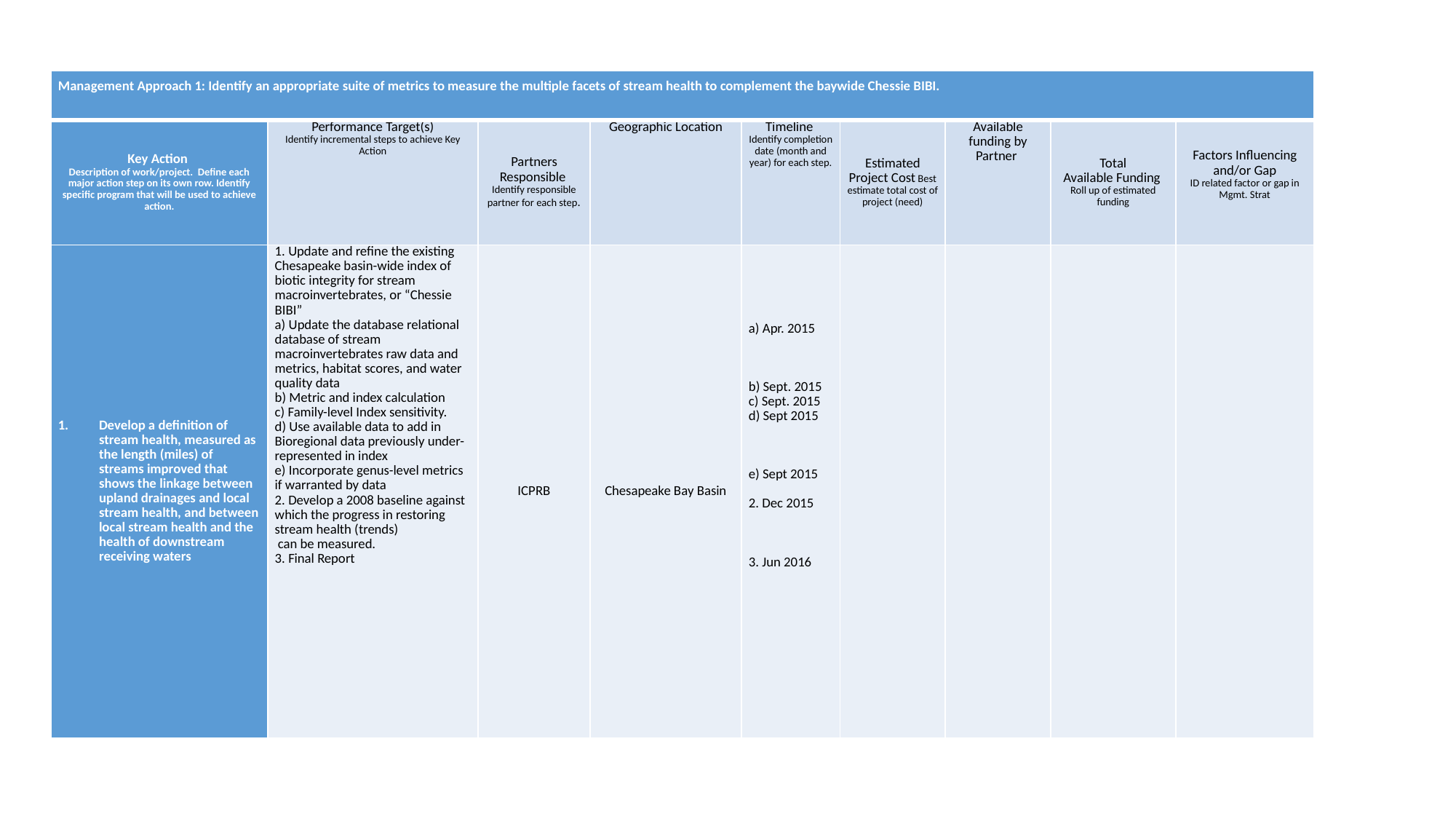

| Management Approach 1: Identify an appropriate suite of metrics to measure the multiple facets of stream health to complement the baywide Chessie BIBI. |  |  |  |  |  |  |  |  |
| --- | --- | --- | --- | --- | --- | --- | --- | --- |
| Key Action Description of work/project. Define each major action step on its own row. Identify specific program that will be used to achieve action. | Performance Target(s) Identify incremental steps to achieve Key Action | Partners Responsible Identify responsible partner for each step. | Geographic Location | Timeline Identify completion date (month and year) for each step. | Estimated Project Cost Best estimate total cost of project (need) | Available funding by Partner | Total Available Funding Roll up of estimated funding | Factors Influencing and/or Gap ID related factor or gap in Mgmt. Strat |
| Develop a definition of stream health, measured as the length (miles) of streams improved that shows the linkage between upland drainages and local stream health, and between local stream health and the health of downstream receiving waters | 1. Update and refine the existing Chesapeake basin-wide index of biotic integrity for stream macroinvertebrates, or “Chessie BIBI” a) Update the database relational database of stream macroinvertebrates raw data and metrics, habitat scores, and water quality data b) Metric and index calculation c) Family-level Index sensitivity. d) Use available data to add in Bioregional data previously under-represented in index e) Incorporate genus-level metrics if warranted by data 2. Develop a 2008 baseline against which the progress in restoring stream health (trends) can be measured. 3. Final Report | ICPRB | Chesapeake Bay Basin | a) Apr. 2015       b) Sept. 2015 c) Sept. 2015 d) Sept 2015       e) Sept 2015   2. Dec 2015       3. Jun 2016 |  |  |  |  |